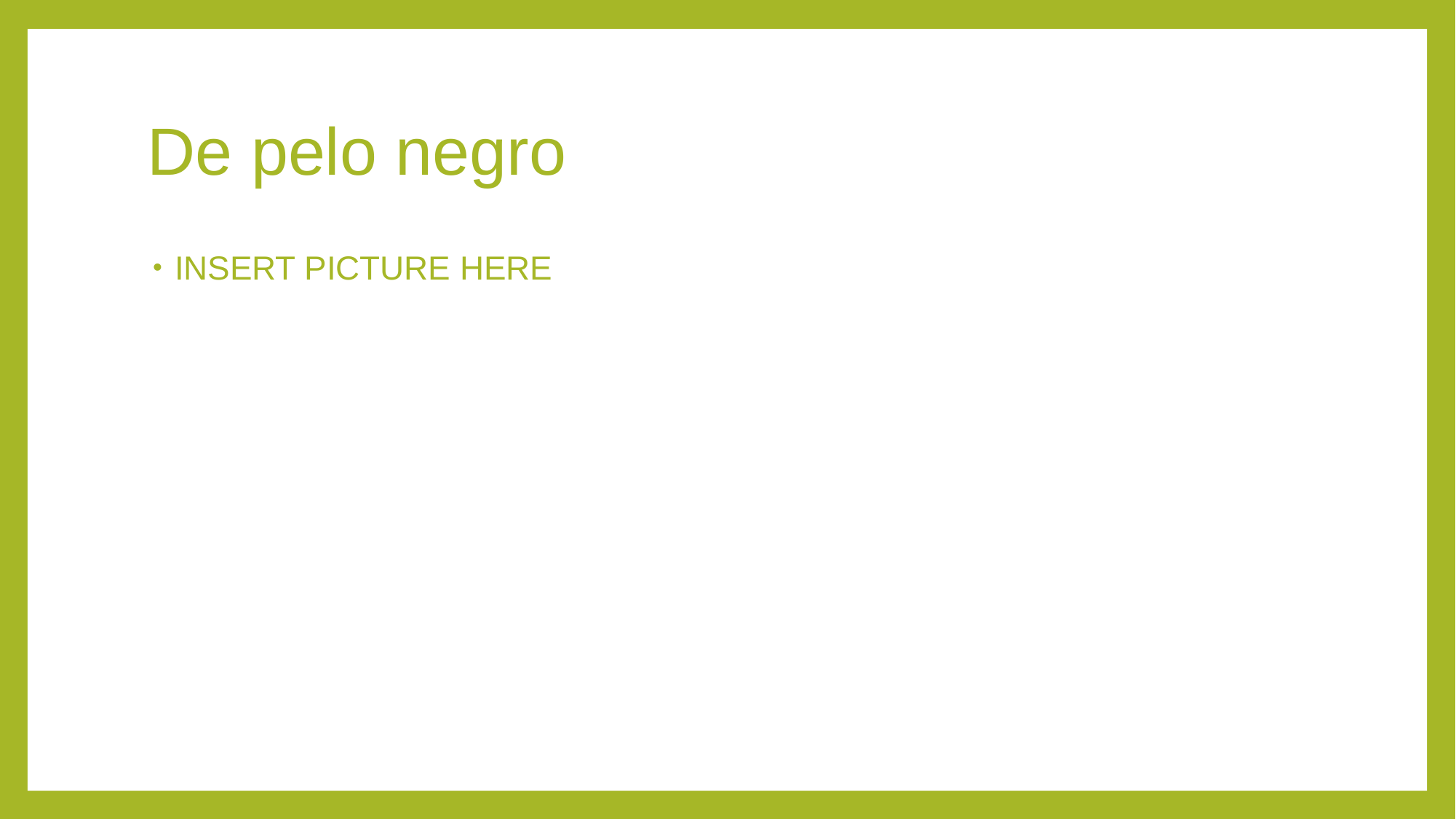

# De pelo negro
INSERT PICTURE HERE